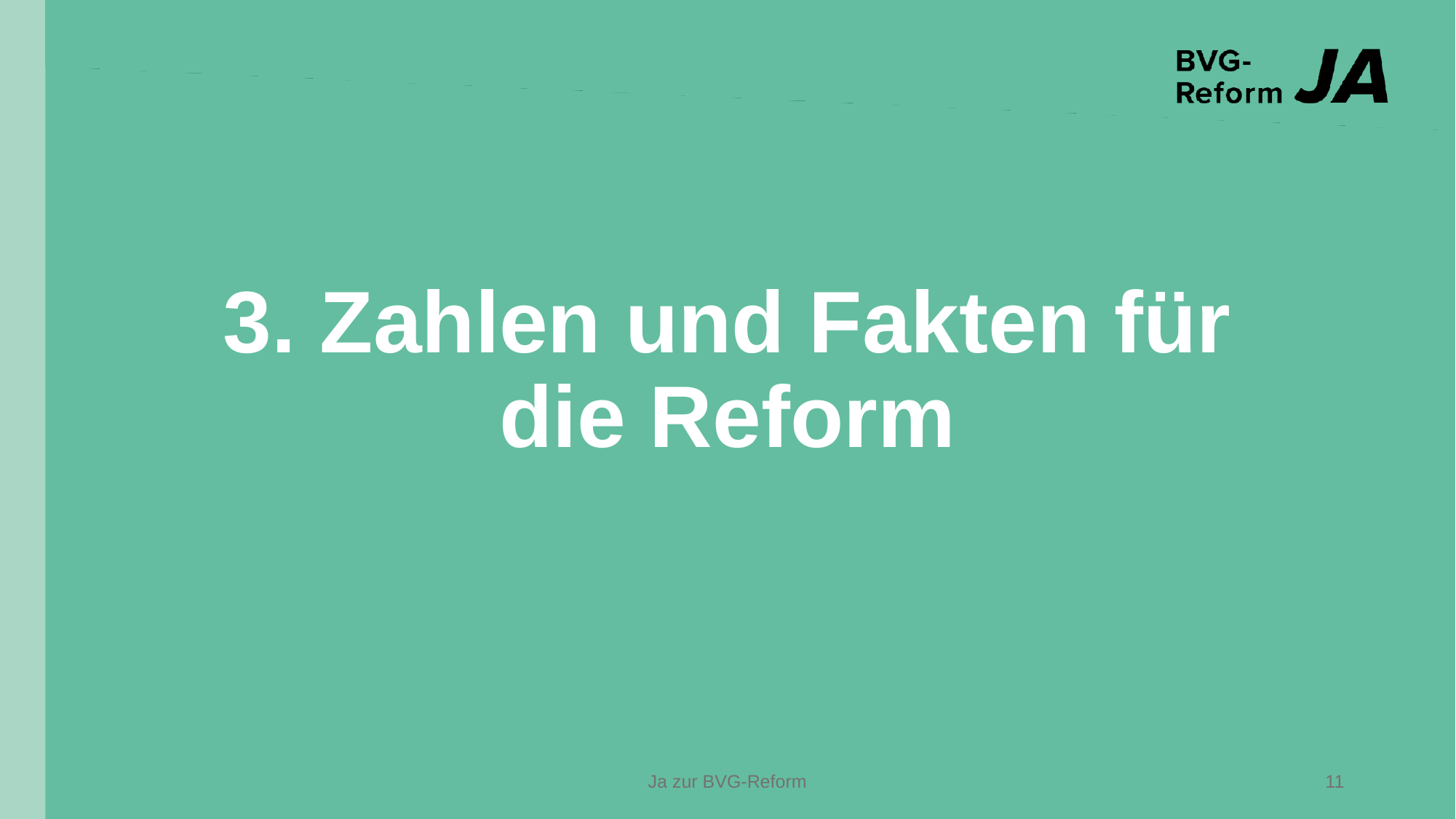

# 3. Zahlen und Fakten für die Reform
Ja zur BVG-Reform
11